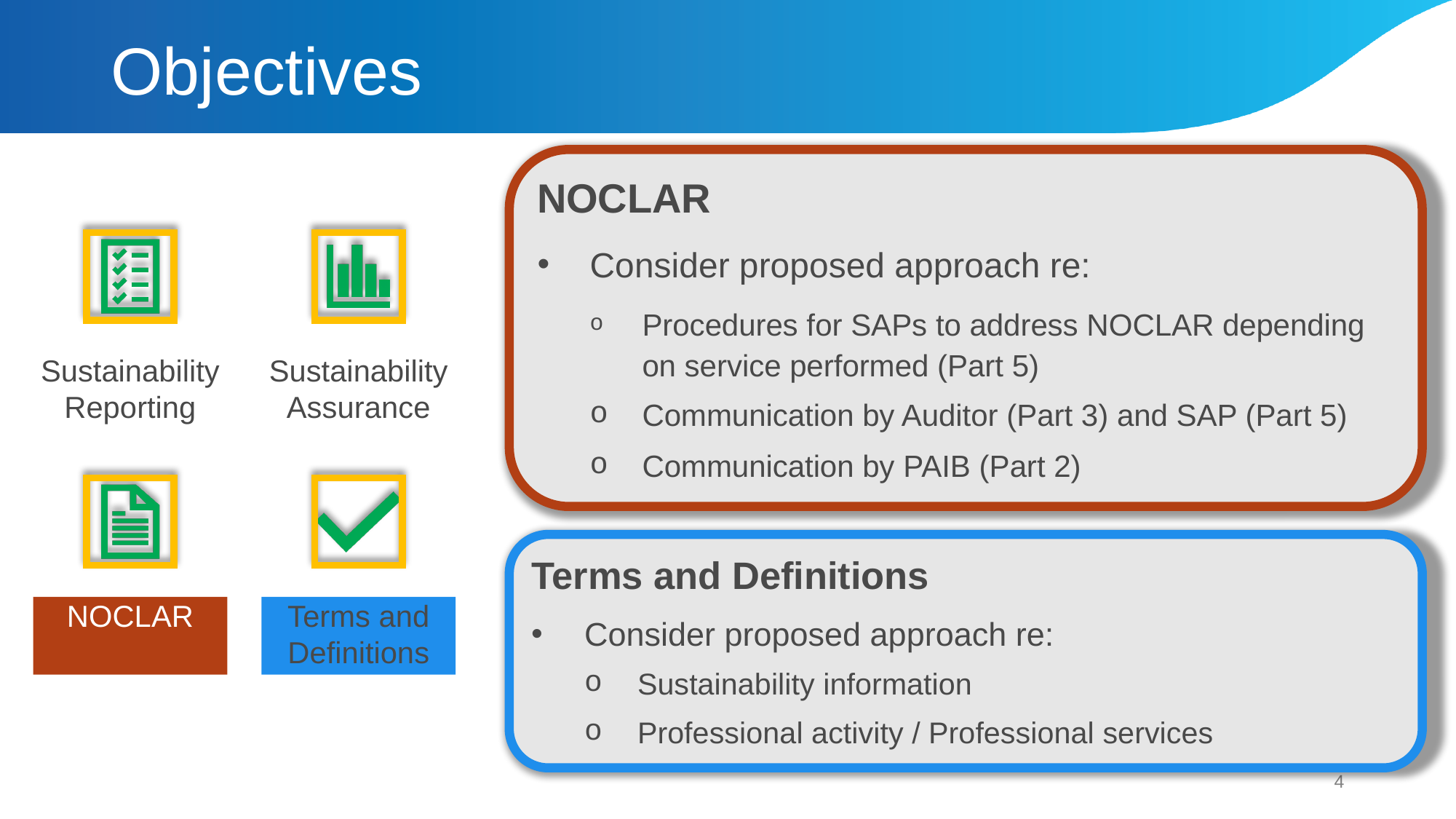

# Objectives
Sustainability Reporting
Sustainability Assurance
NOCLAR
Terms and Definitions
NOCLAR
Consider proposed approach re:
Procedures for SAPs to address NOCLAR depending on service performed (Part 5)
Communication by Auditor (Part 3) and SAP (Part 5)
Communication by PAIB (Part 2)
Terms and Definitions
Consider proposed approach re:
Sustainability information
Professional activity / Professional services
4